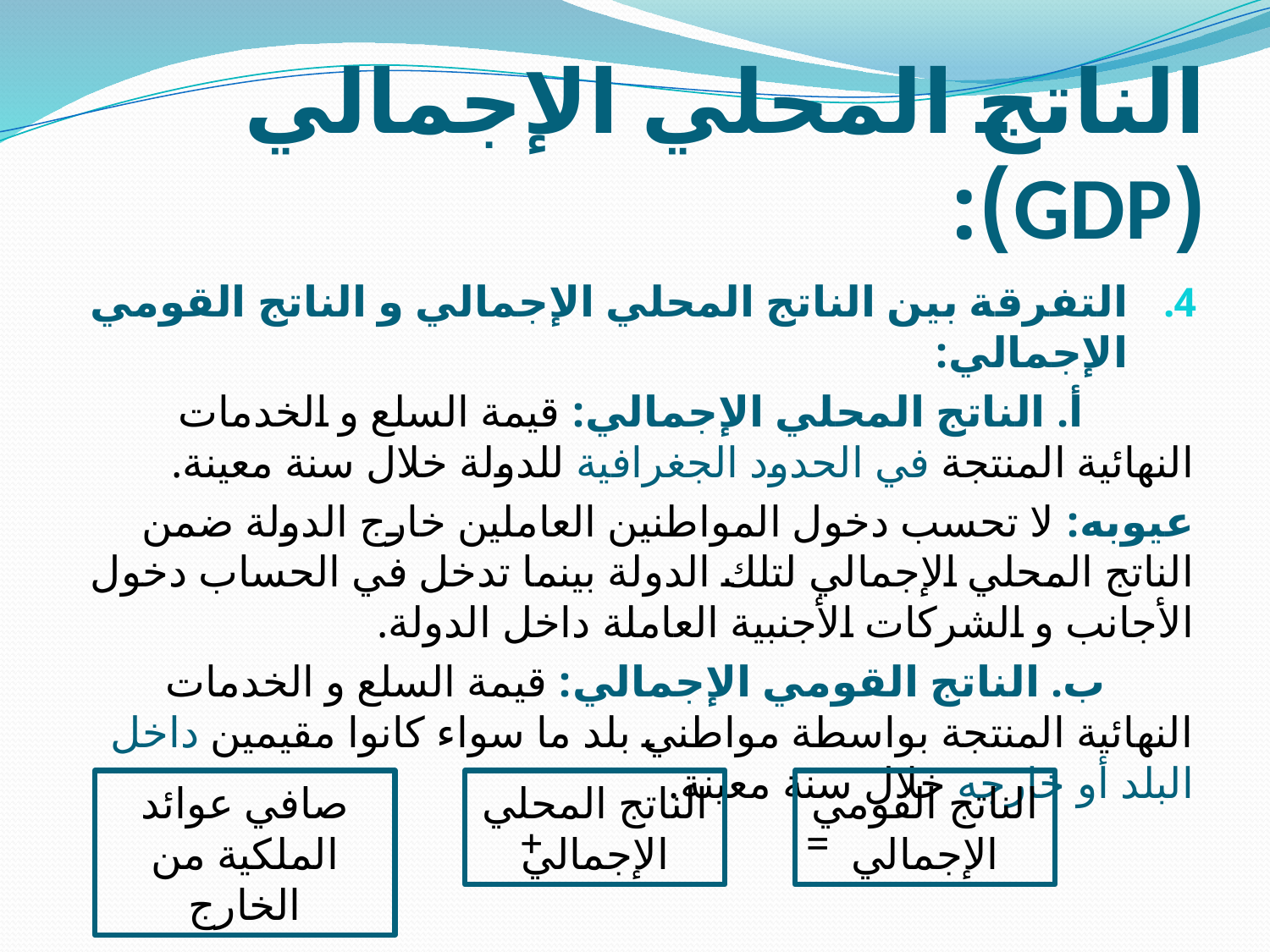

# الناتج المحلي الإجمالي (GDP):
التفرقة بين الناتج المحلي الإجمالي و الناتج القومي الإجمالي:
          أ. الناتج المحلي الإجمالي: قيمة السلع و الخدمات النهائية المنتجة في الحدود الجغرافية للدولة خلال سنة معينة.
عيوبه: لا تحسب دخول المواطنين العاملين خارج الدولة ضمن الناتج المحلي الإجمالي لتلك الدولة بينما تدخل في الحساب دخول الأجانب و الشركات الأجنبية العاملة داخل الدولة.
        ب. الناتج القومي الإجمالي: قيمة السلع و الخدمات النهائية المنتجة بواسطة مواطني بلد ما سواء كانوا مقيمين داخل البلد أو خارجه خلال سنة معينة.
                                 =                        +
صافي عوائد الملكية من الخارج
الناتج المحلي الإجمالي
الناتج القومي الإجمالي